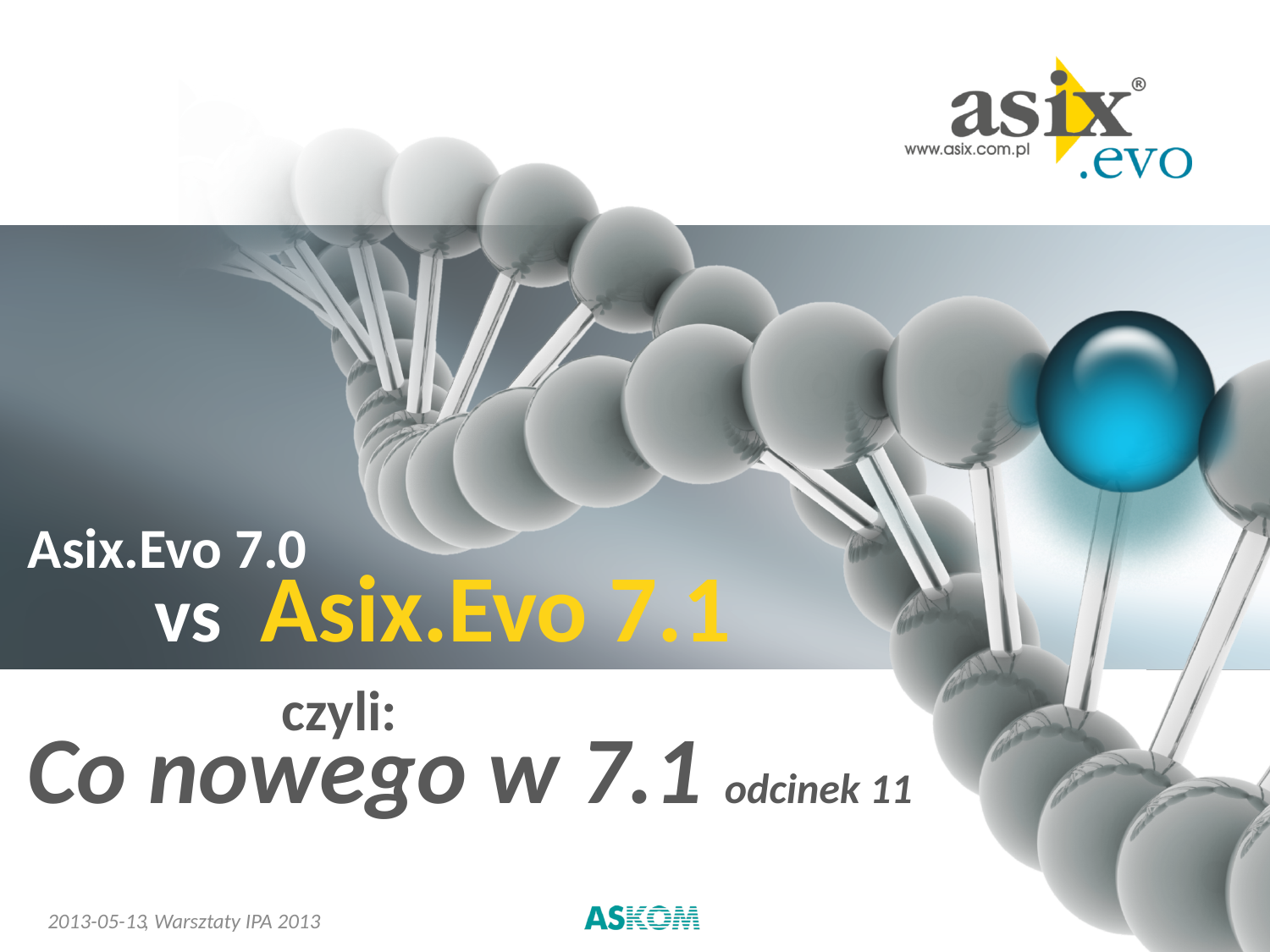

# Asix.Evo 7.0 vs  Asix.Evo 7.1 czyli: Co nowego w 7.1 odcinek 11
2013-05-13
, Warsztaty IPA 2013